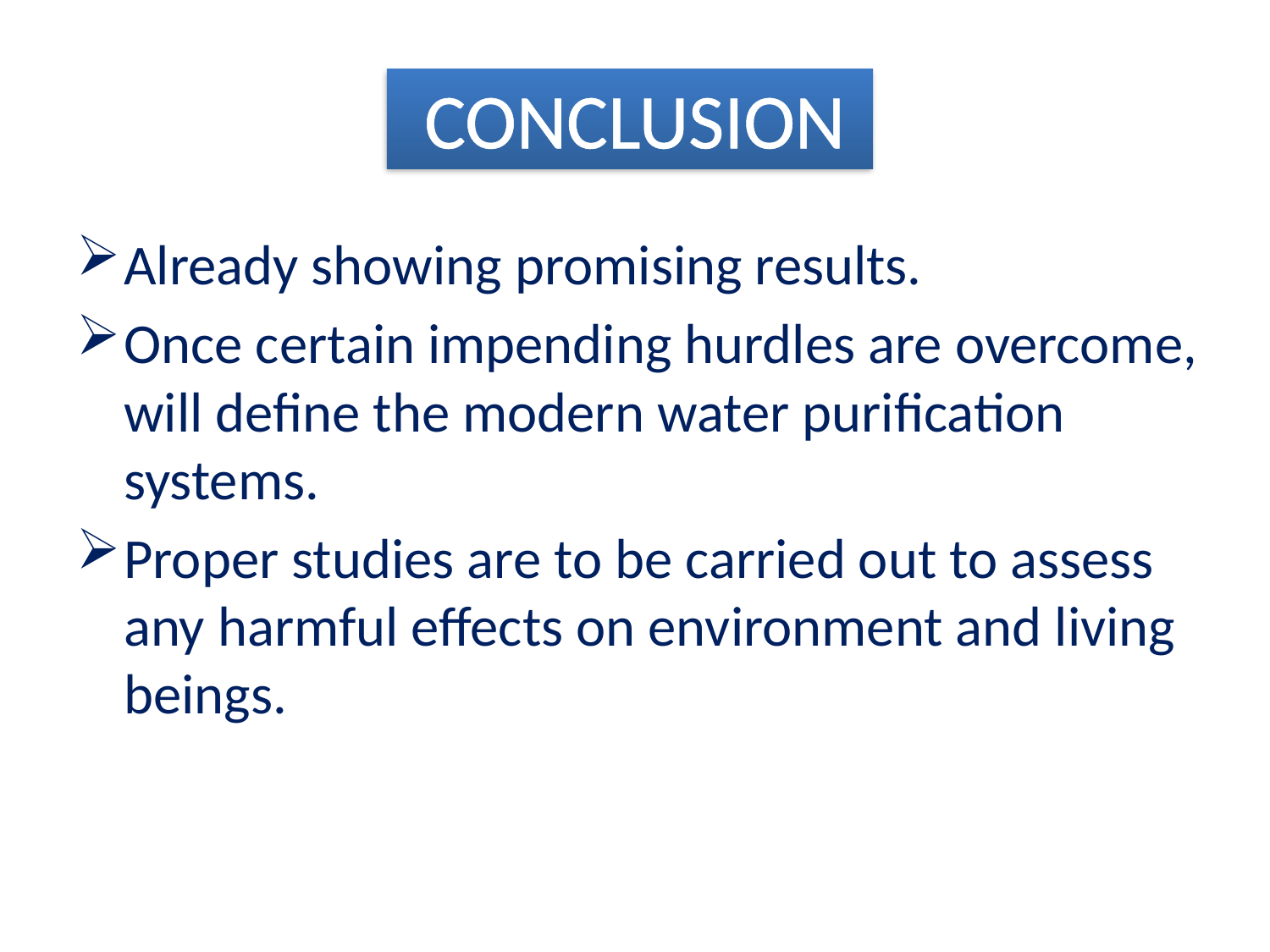

# CONCLUSION

Already showing promising results.
Once certain impending hurdles are overcome,  will define the modern water purification systems.
Proper studies are to be carried out to assess any harmful effects on environment and living beings.